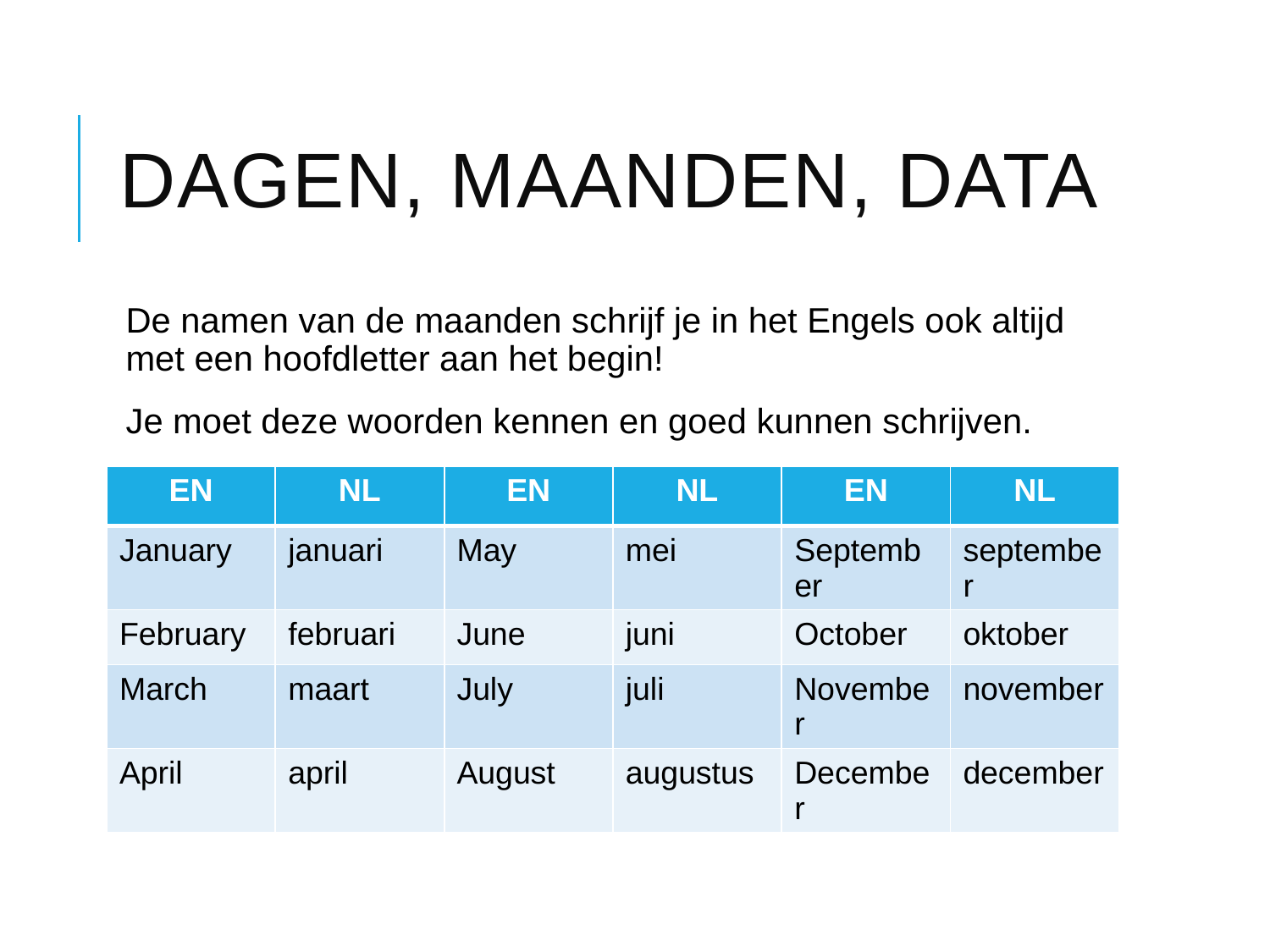

# Dagen, maanden, data
De namen van de maanden schrijf je in het Engels ook altijd met een hoofdletter aan het begin!
Je moet deze woorden kennen en goed kunnen schrijven.
| EN | NL | EN | NL | EN | NL |
| --- | --- | --- | --- | --- | --- |
| January | januari | May | mei | September | september |
| February | februari | June | juni | October | oktober |
| March | maart | July | juli | November | november |
| April | april | August | augustus | December | december |